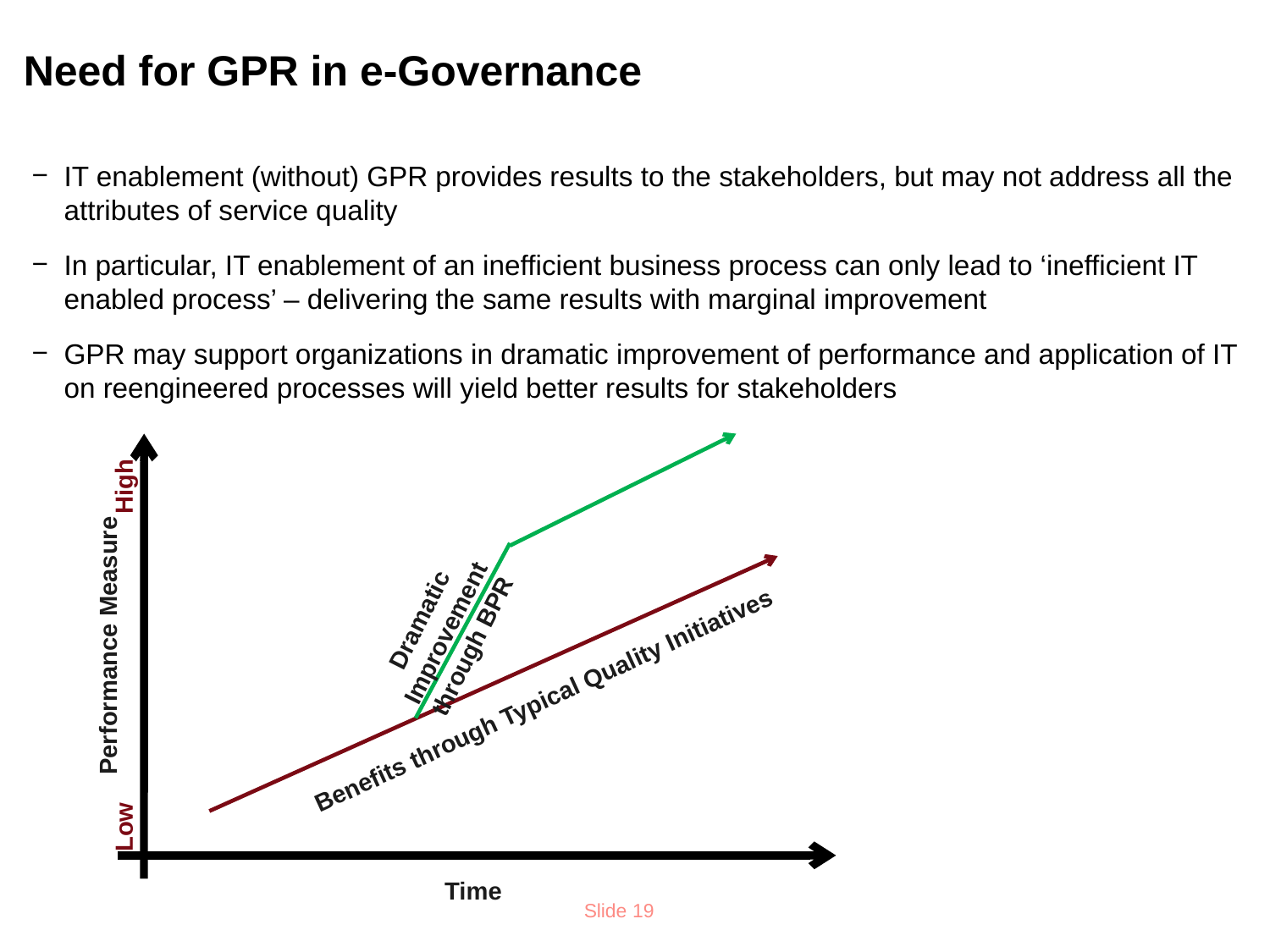

# Need for GPR in e-Governance
IT enablement (without) GPR provides results to the stakeholders, but may not address all the attributes of service quality
In particular, IT enablement of an inefficient business process can only lead to ‘inefficient IT enabled process’ – delivering the same results with marginal improvement
GPR may support organizations in dramatic improvement of performance and application of IT on reengineered processes will yield better results for stakeholders
High
Dramatic Improvement through BPR
Performance Measure
Benefits through Typical Quality Initiatives
Low
Time